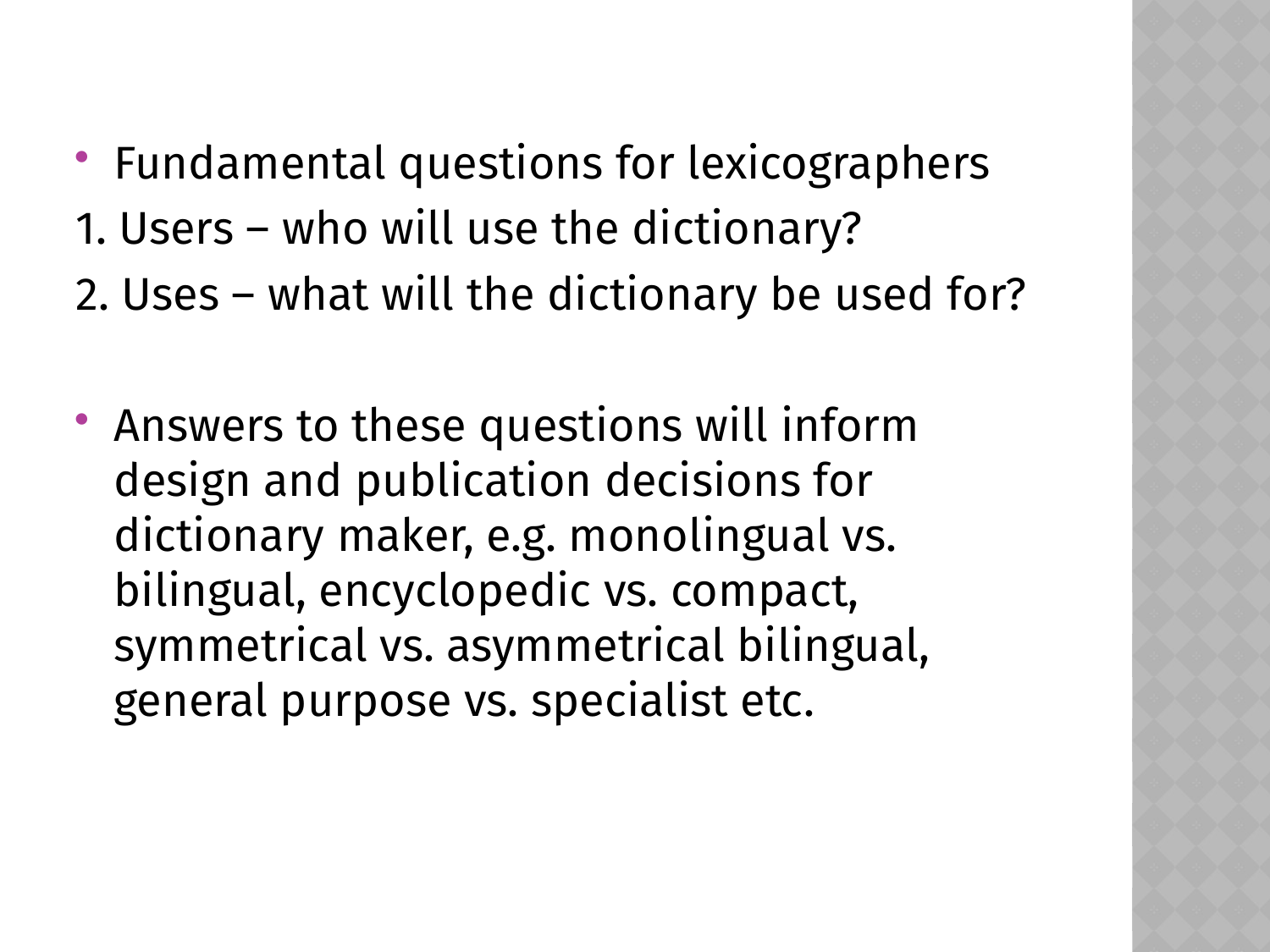

Fundamental questions for lexicographers
1. Users – who will use the dictionary?
2. Uses – what will the dictionary be used for?

Answers to these questions will inform design and publication decisions for dictionary maker, e.g. monolingual vs. bilingual, encyclopedic vs. compact, symmetrical vs. asymmetrical bilingual, general purpose vs. specialist etc.